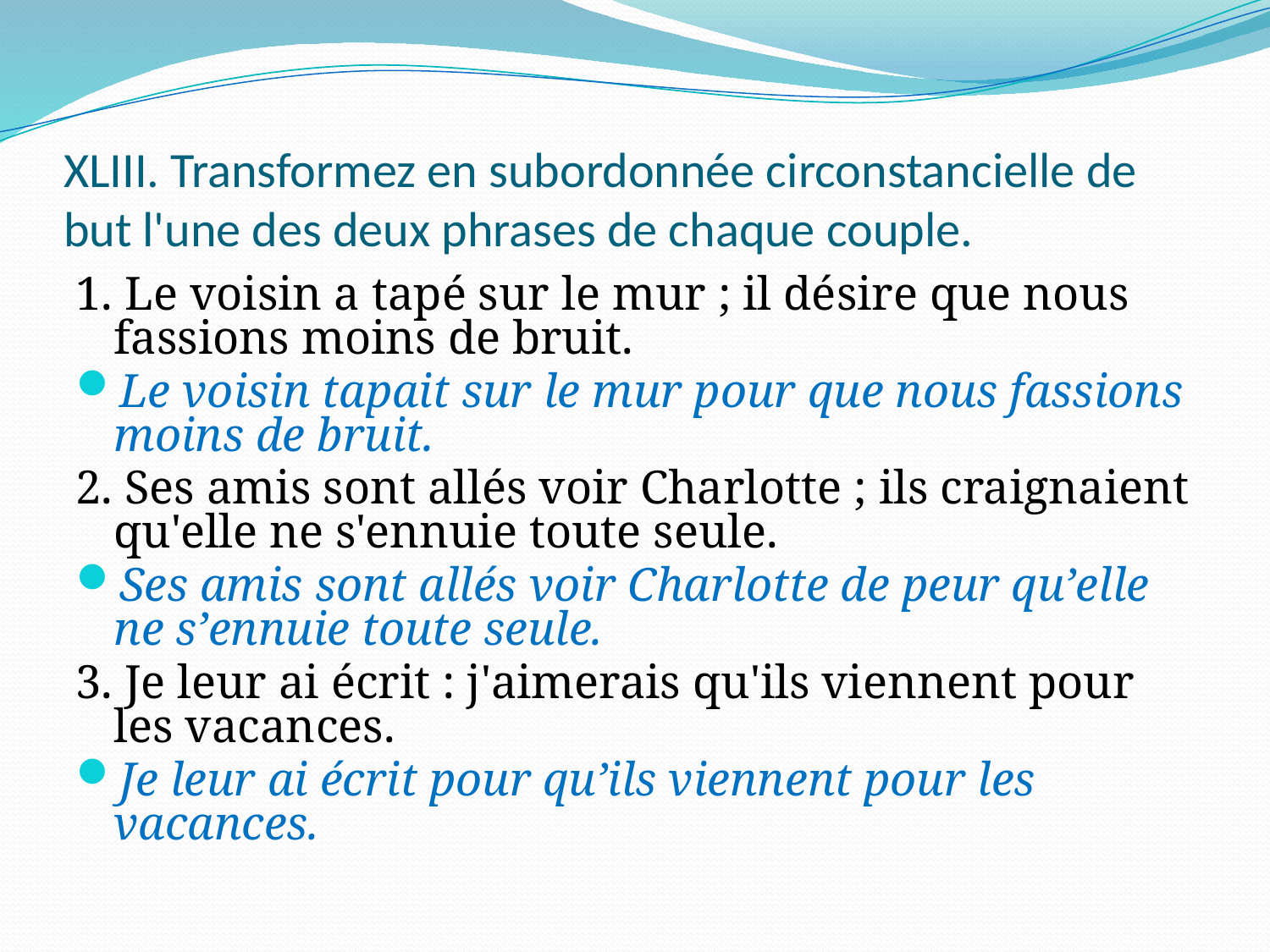

# XLIII. Transformez en subordonnée circonstancielle de but l'une des deux phrases de chaque couple.
1. Le voisin a tapé sur le mur ; il désire que nous fassions moins de bruit.
Le voisin tapait sur le mur pour que nous fassions moins de bruit.
2. Ses amis sont allés voir Charlotte ; ils craignaient qu'elle ne s'ennuie toute seule.
Ses amis sont allés voir Charlotte de peur qu’elle ne s’ennuie toute seule.
3. Je leur ai écrit : j'aimerais qu'ils viennent pour les vacances.
Je leur ai écrit pour qu’ils viennent pour les vacances.